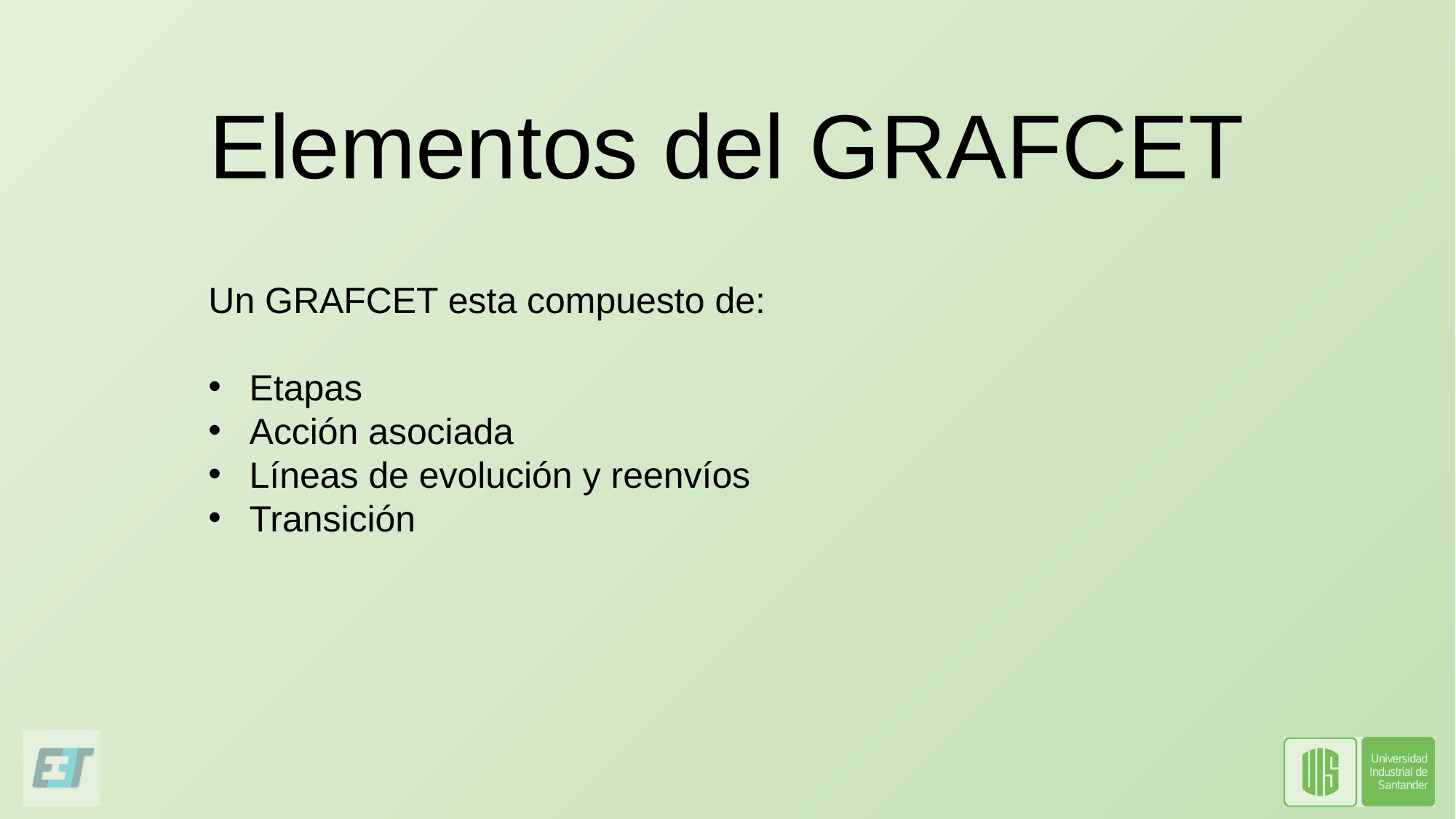

# Elementos del GRAFCET
Un GRAFCET esta compuesto de:

Etapas
Acción asociada
Líneas de evolución y reenvíos
Transición